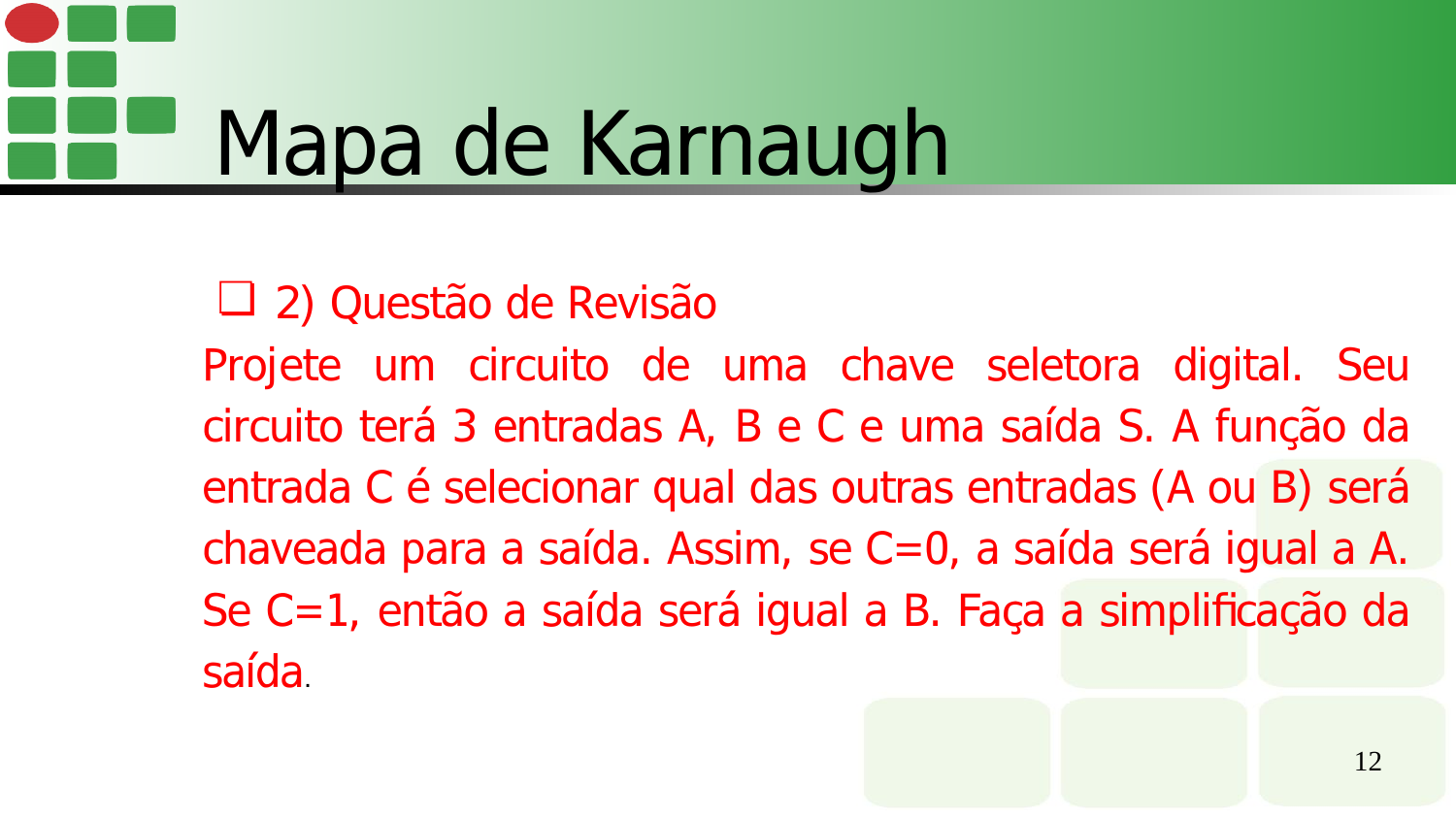

Mapa de Karnaugh
2) Questão de Revisão
Projete um circuito de uma chave seletora digital. Seu circuito terá 3 entradas A, B e C e uma saída S. A função da entrada C é selecionar qual das outras entradas (A ou B) será chaveada para a saída. Assim, se C=0, a saída será igual a A. Se C=1, então a saída será igual a B. Faça a simplificação da saída.
12